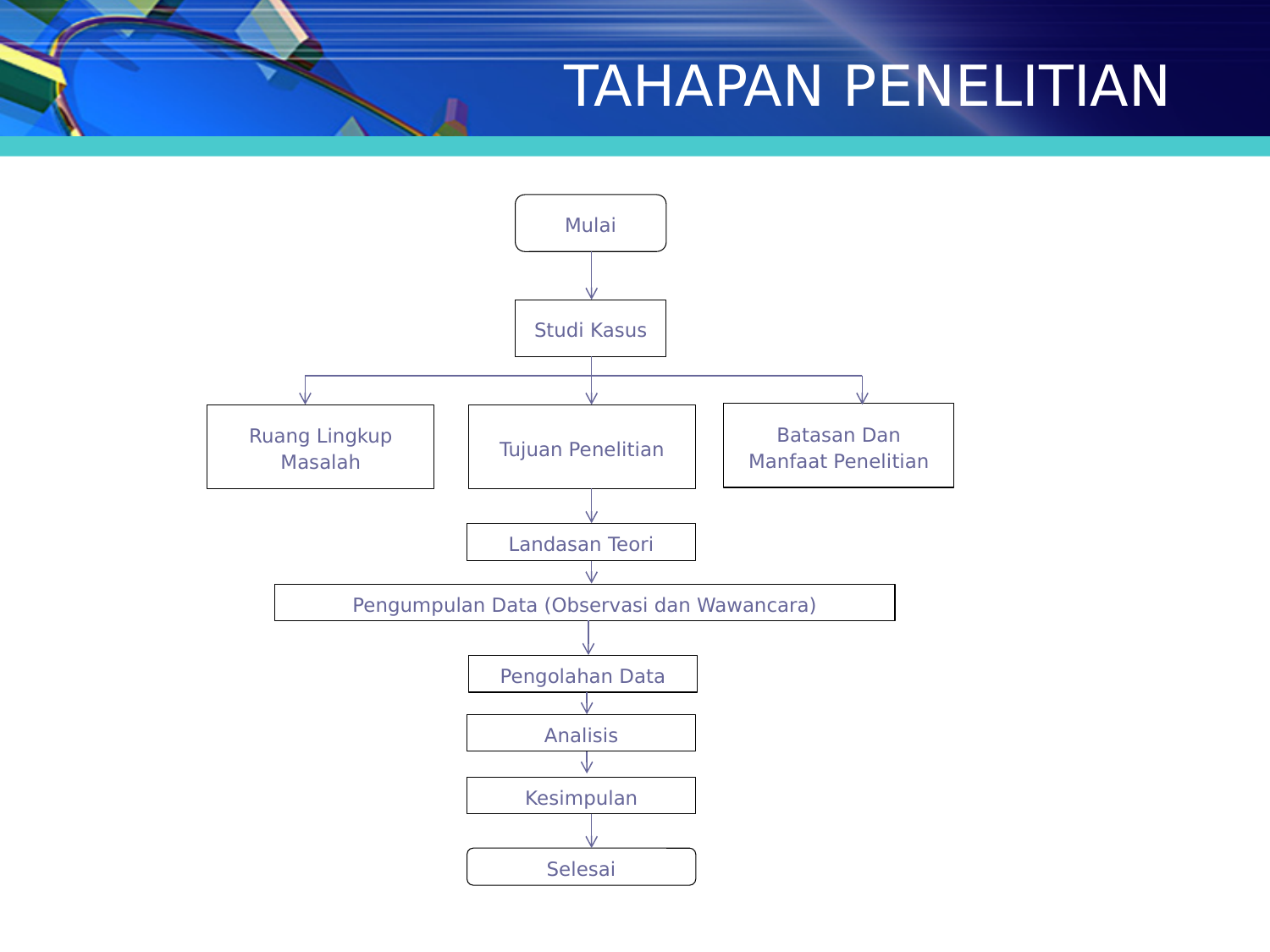

# TAHAPAN PENELITIAN

Mulai
Studi Kasus
Batasan Dan Manfaat Penelitian
Ruang Lingkup Masalah
Tujuan Penelitian
Landasan Teori
Pengumpulan Data (Observasi dan Wawancara)
Pengolahan Data
Analisis
Kesimpulan
Selesai